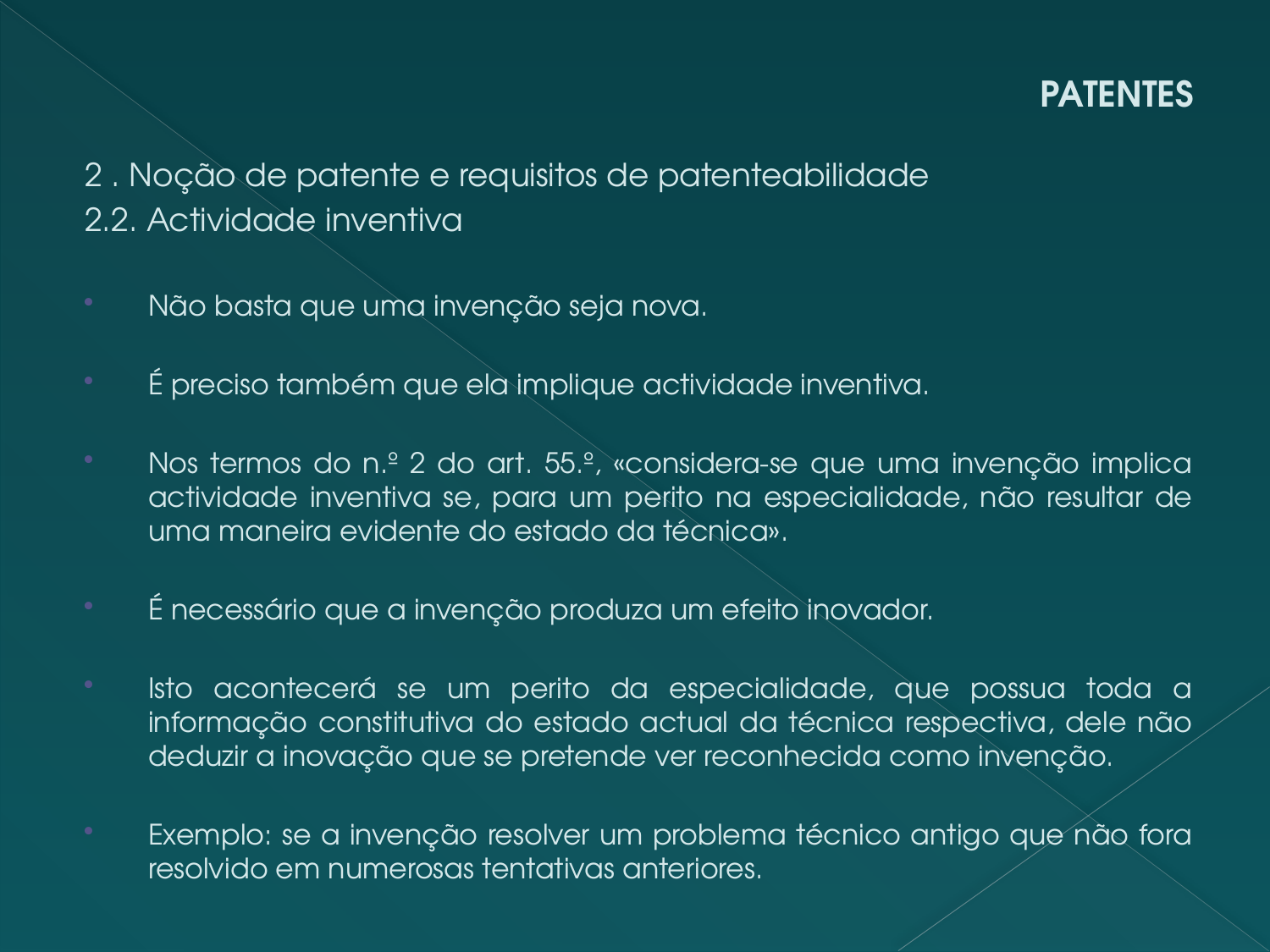

# PATENTES
2 . Noção de patente e requisitos de patenteabilidade
2.2. Actividade inventiva

Não basta que uma invenção seja nova.

É preciso também que ela implique actividade inventiva.

Nos termos do n.º 2 do art. 55.º, «considera-se que uma invenção implica actividade inventiva se, para um perito na especialidade, não resultar de uma maneira evidente do estado da técnica».

É necessário que a invenção produza um efeito inovador.

Isto acontecerá se um perito da especialidade, que possua toda a informação constitutiva do estado actual da técnica respectiva, dele não deduzir a inovação que se pretende ver reconhecida como invenção.

Exemplo: se a invenção resolver um problema técnico antigo que não fora resolvido em numerosas tentativas anteriores.